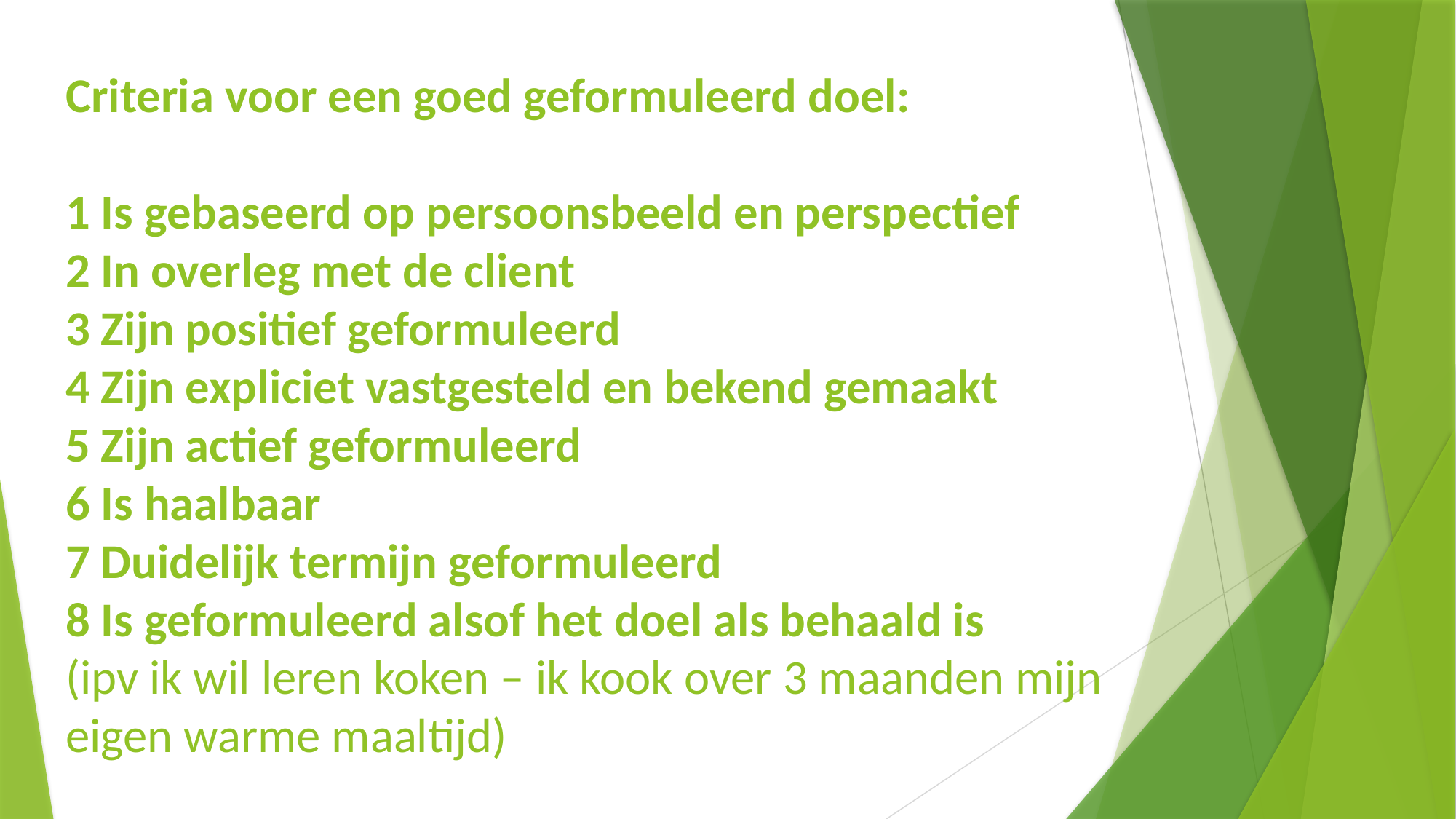

Criteria voor een goed geformuleerd doel:

1 Is gebaseerd op persoonsbeeld en perspectief
2 In overleg met de client
3 Zijn positief geformuleerd
4 Zijn expliciet vastgesteld en bekend gemaakt
5 Zijn actief geformuleerd
6 Is haalbaar
7 Duidelijk termijn geformuleerd
8 Is geformuleerd alsof het doel als behaald is
(ipv ik wil leren koken – ik kook over 3 maanden mijn eigen warme maaltijd)

#